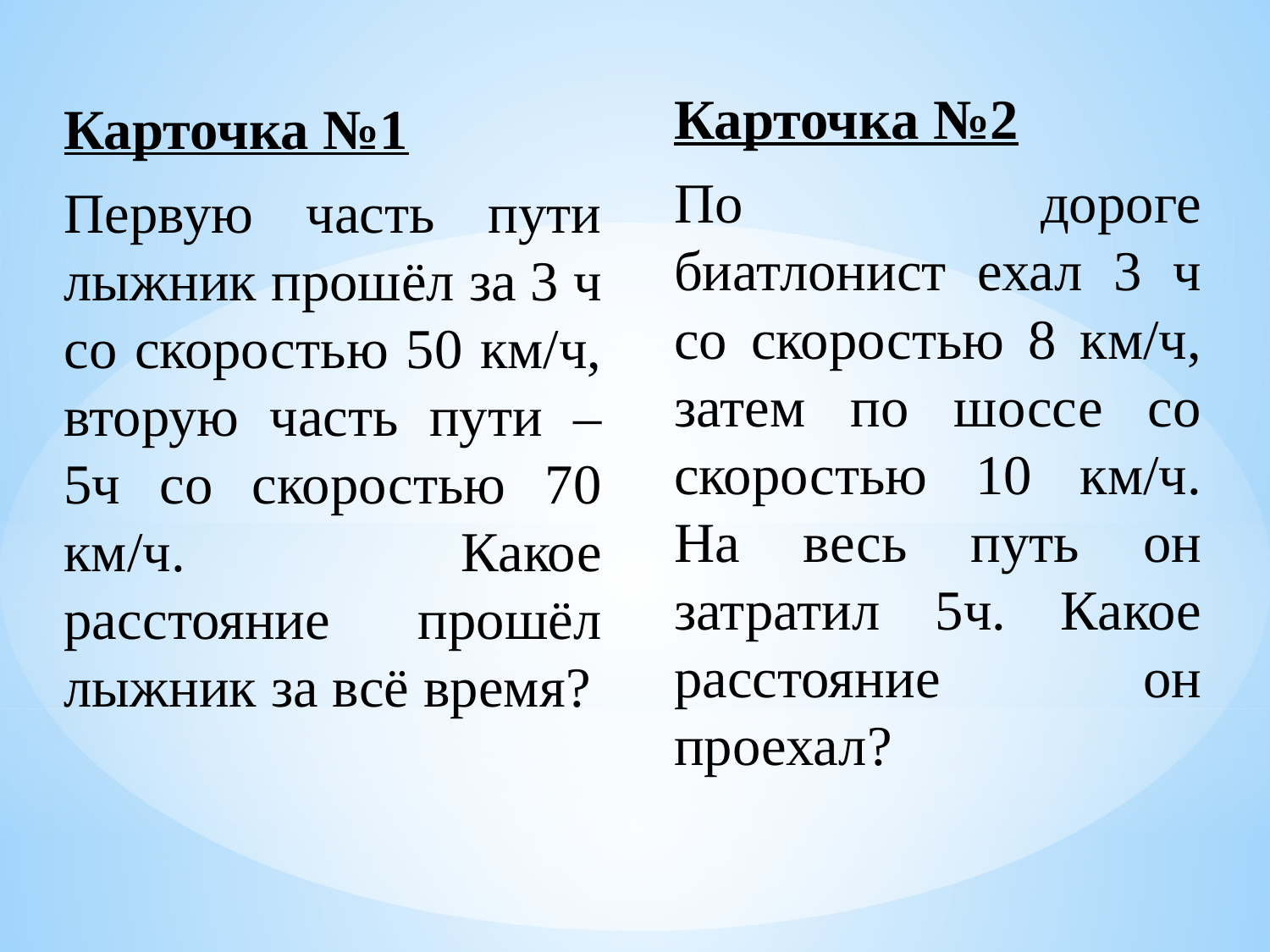

Карточка №2
По дороге биатлонист ехал 3 ч со скоростью 8 км/ч, затем по шоссе со скоростью 10 км/ч. На весь путь он затратил 5ч. Какое расстояние он проехал?

Карточка №1
Первую часть пути лыжник прошёл за 3 ч со скоростью 50 км/ч, вторую часть пути – 5ч со скоростью 70 км/ч. Какое расстояние прошёл лыжник за всё время?